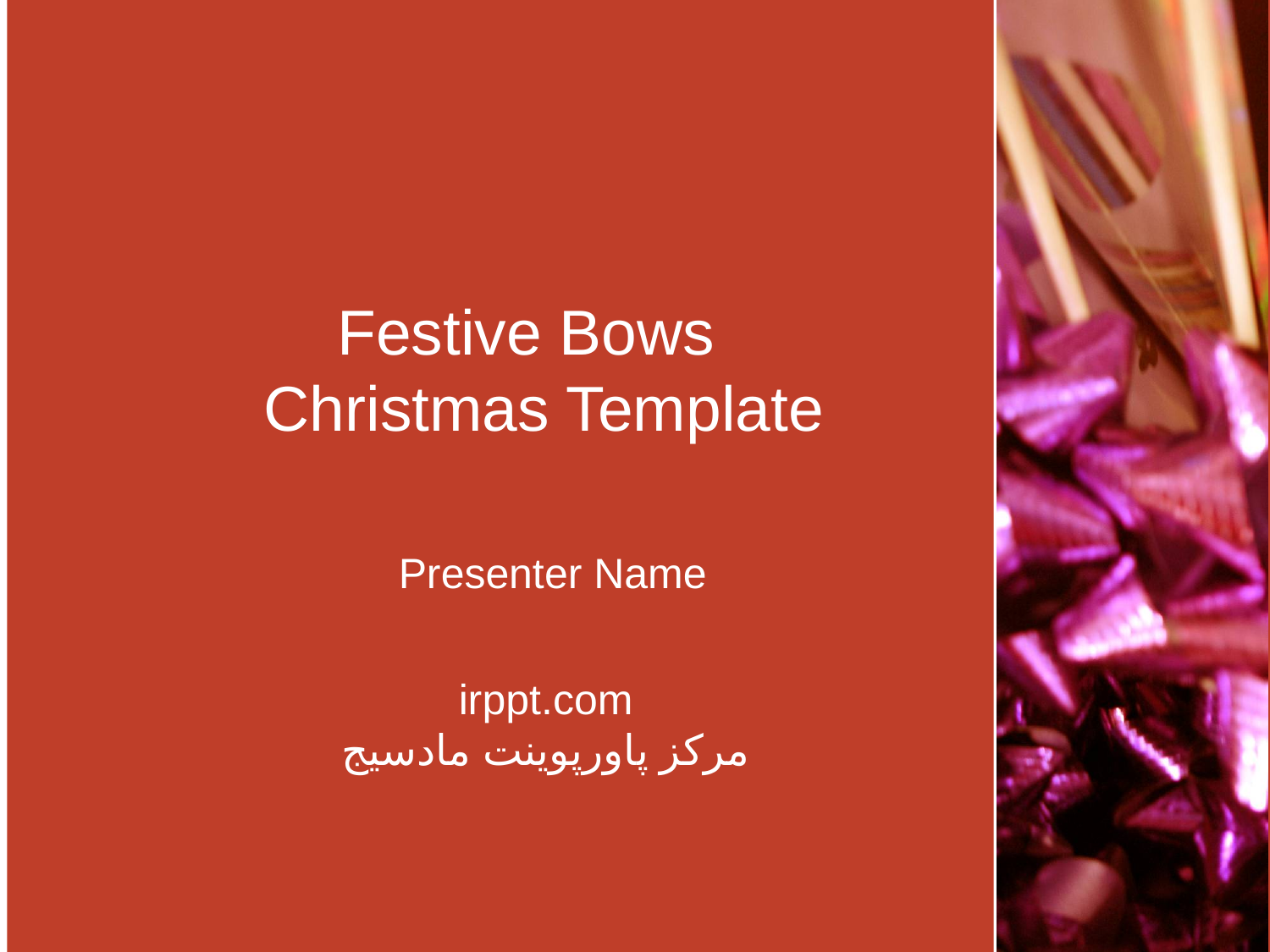

# Festive Bows Christmas Template
Presenter Name
irppt.com
مرکز پاورپوینت مادسیج